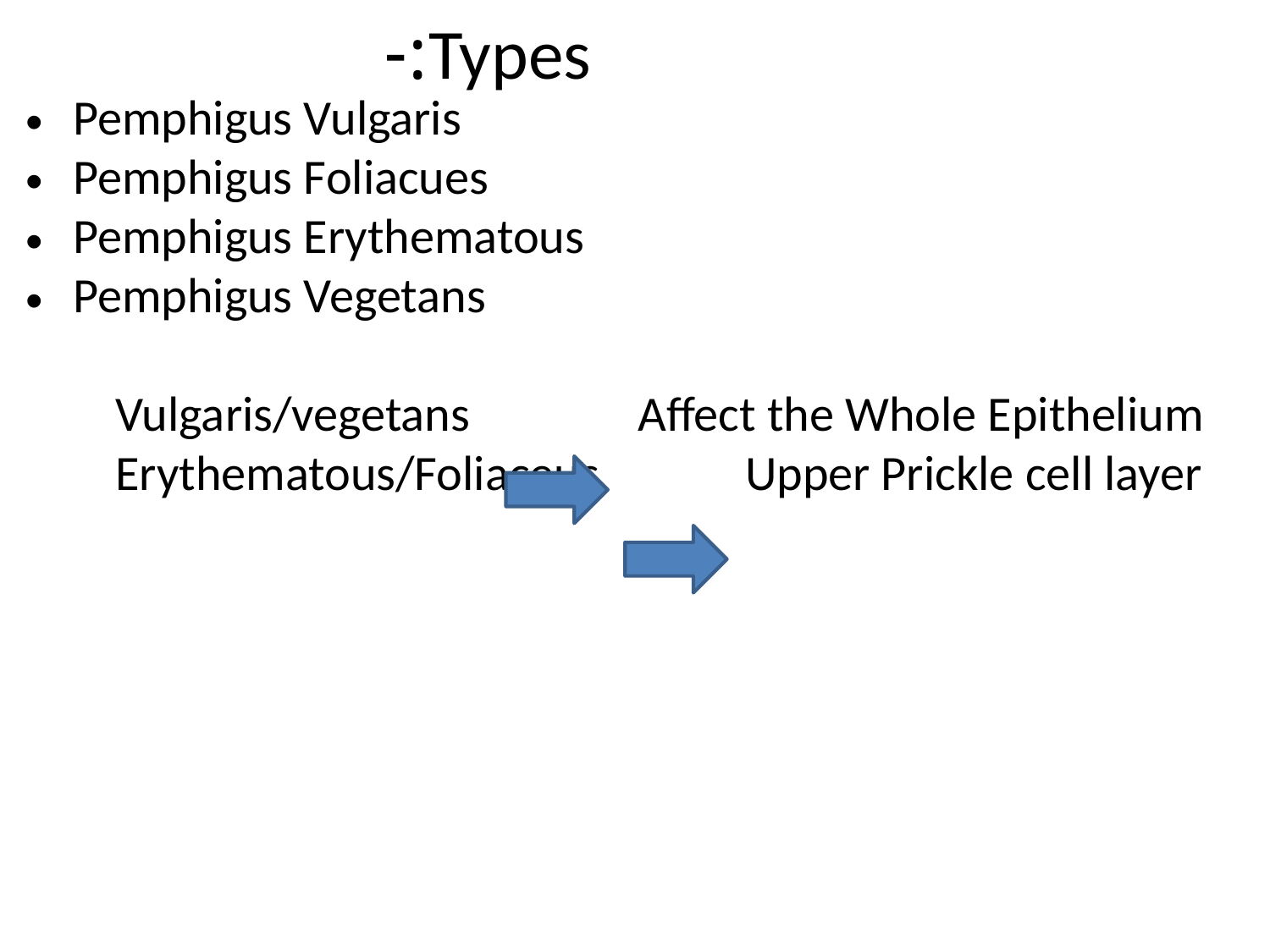

# Types:-
Pemphigus Vulgaris
Pemphigus Foliacues
Pemphigus Erythematous
Pemphigus Vegetans

        Vulgaris/vegetans               Affect the Whole Epithelium
        Erythematous/Foliaceus             Upper Prickle cell layer